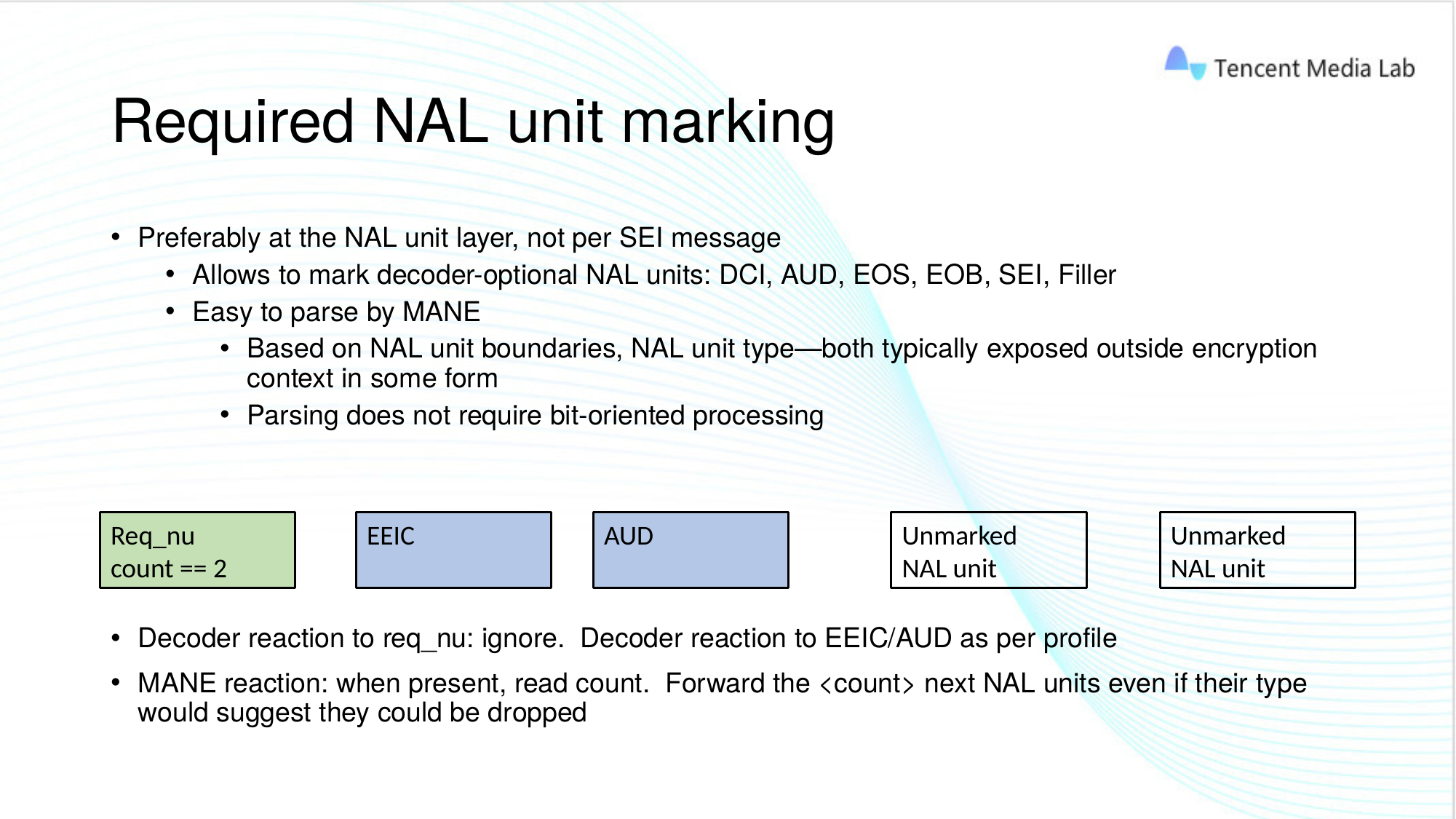

# Required NAL unit marking
Preferably at the NAL unit layer, not per SEI message
Allows to mark decoder-optional NAL units: DCI, AUD, EOS, EOB, SEI, Filler
Easy to parse by MANE
Based on NAL unit boundaries, NAL unit type—both typically exposed outside encryption context in some form
Parsing does not require bit-oriented processing

Decoder reaction to req_nu: ignore.  Decoder reaction to EEIC/AUD as per profile
MANE reaction: when present, read count.  Forward the <count> next NAL units even if their type would suggest they could be dropped

AUD
Unmarked
NAL unit
Unmarked
NAL unit
Req_nu
count == 2
EEIC